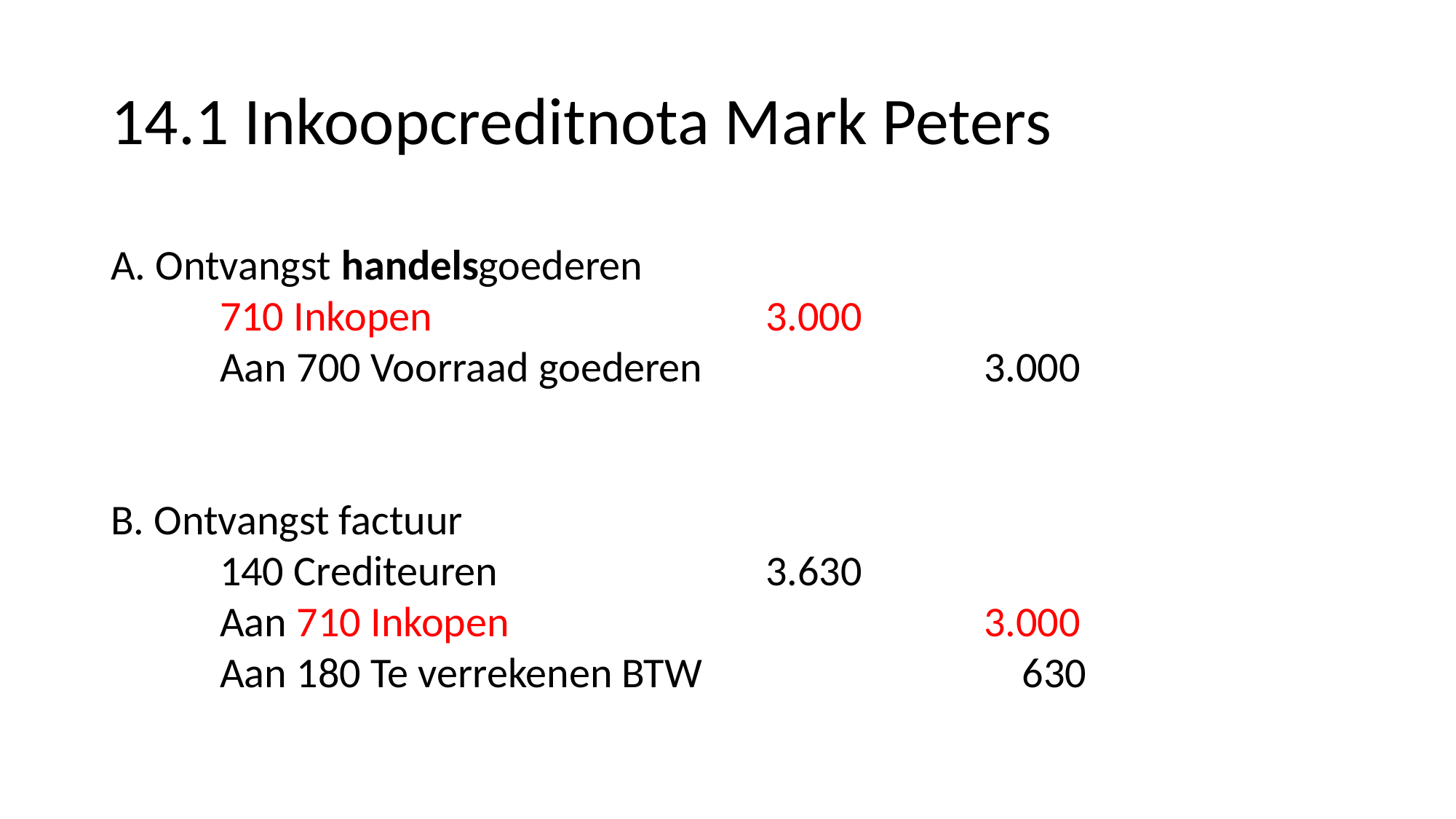

# 14.1 Inkoopcreditnota Mark Peters
A. Ontvangst handelsgoederen
	710 Inkopen				3.000
	Aan 700 Voorraad goederen			3.000

B. Ontvangst factuur
	140 Crediteuren			3.630
	Aan 710 Inkopen					3.000
	Aan 180 Te verrekenen BTW			    630